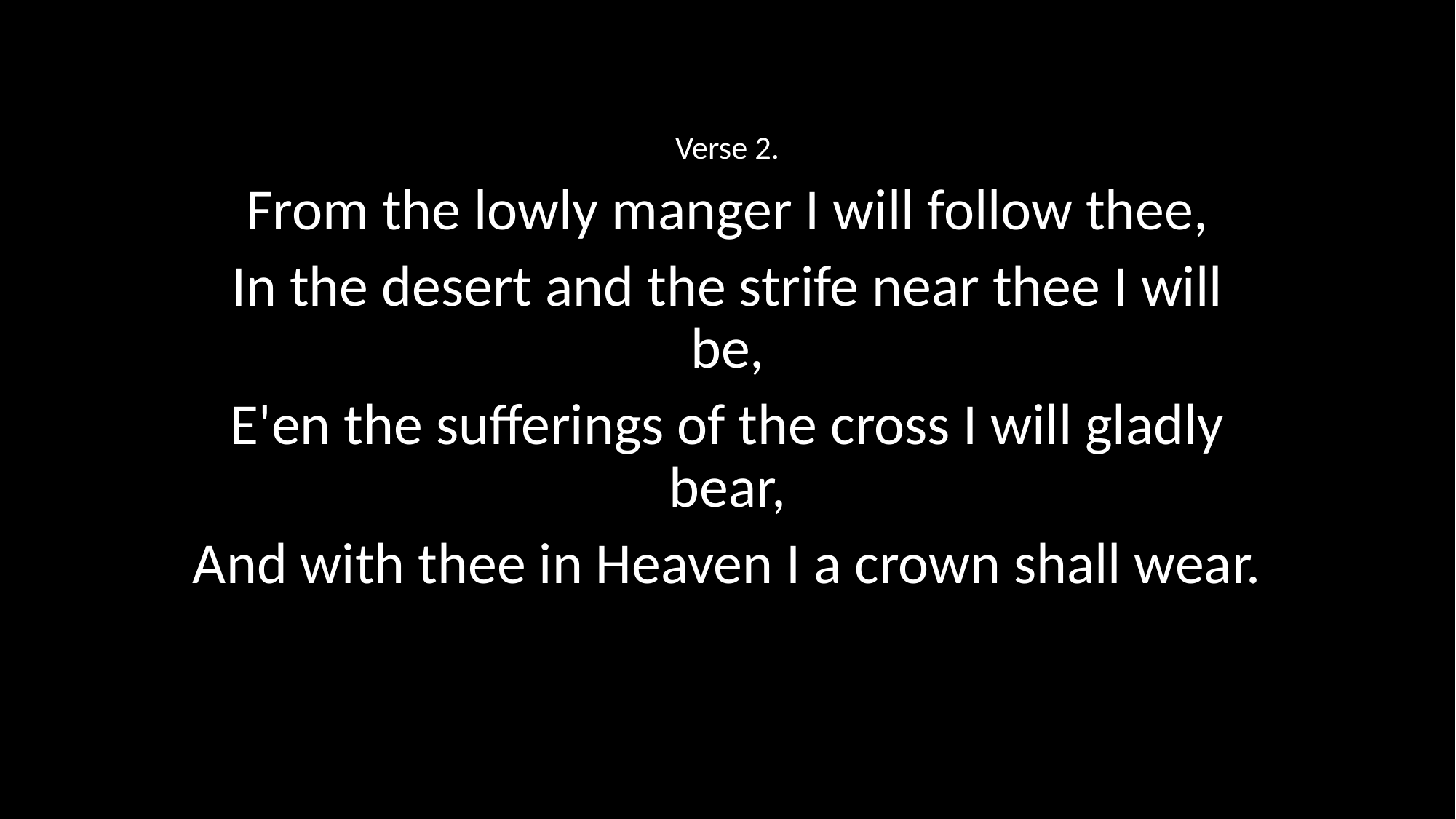

Verse 2.
From the lowly manger I will follow thee,
In the desert and the strife near thee I will be,
E'en the sufferings of the cross I will gladly bear,
And with thee in Heaven I a crown shall wear.